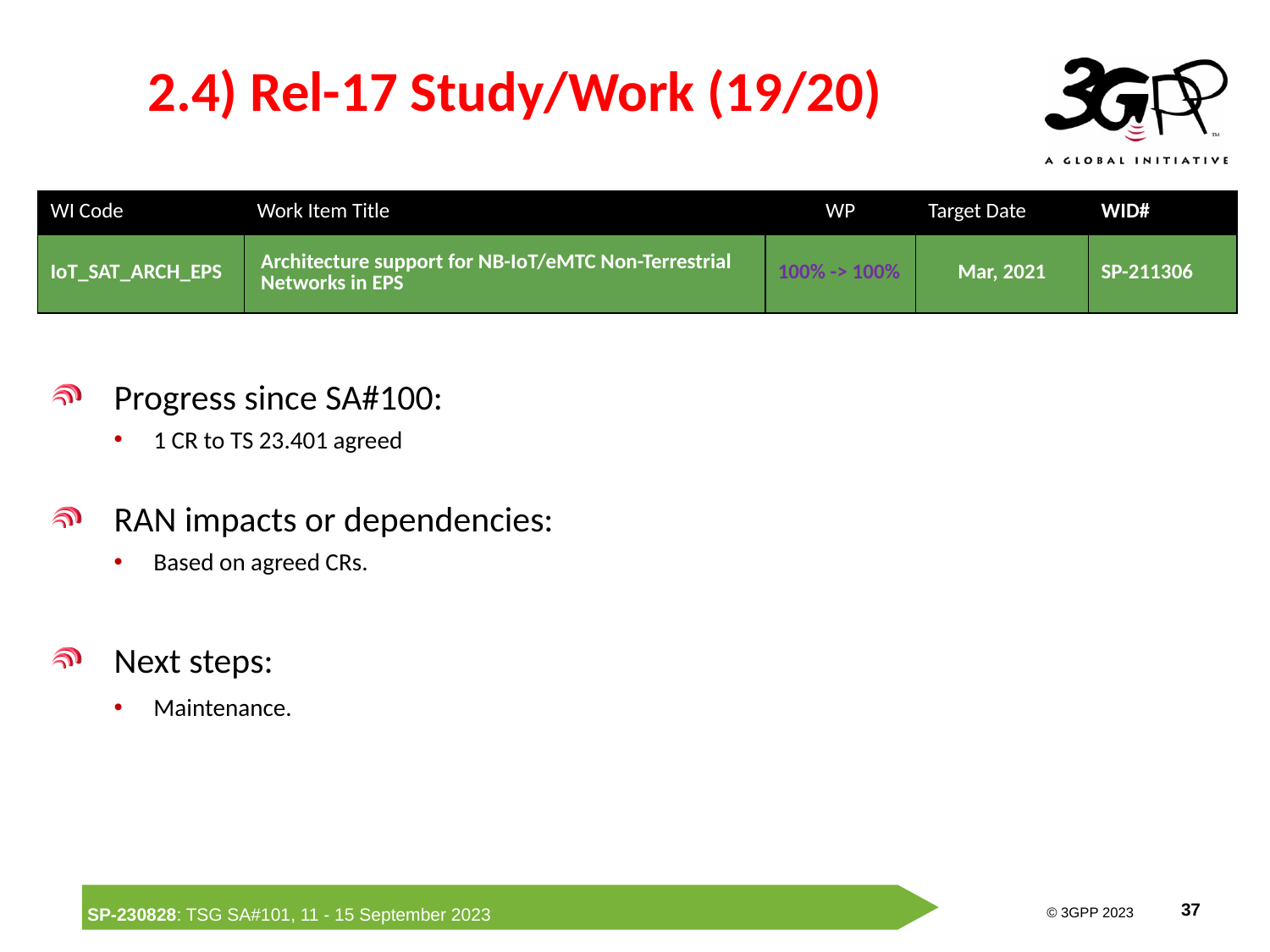

# 2.4) Rel-17 Study/Work (19/20)
| WI Code | Work Item Title | WP | Target Date | WID# |
| --- | --- | --- | --- | --- |
| IoT\_SAT\_ARCH\_EPS | Architecture support for NB-IoT/eMTC Non-Terrestrial Networks in EPS | 100% -> 100% | Mar, 2021 | SP-211306 |
Progress since SA#100:
1 CR to TS 23.401 agreed

RAN impacts or dependencies:
Based on agreed CRs.

Next steps:
Maintenance.